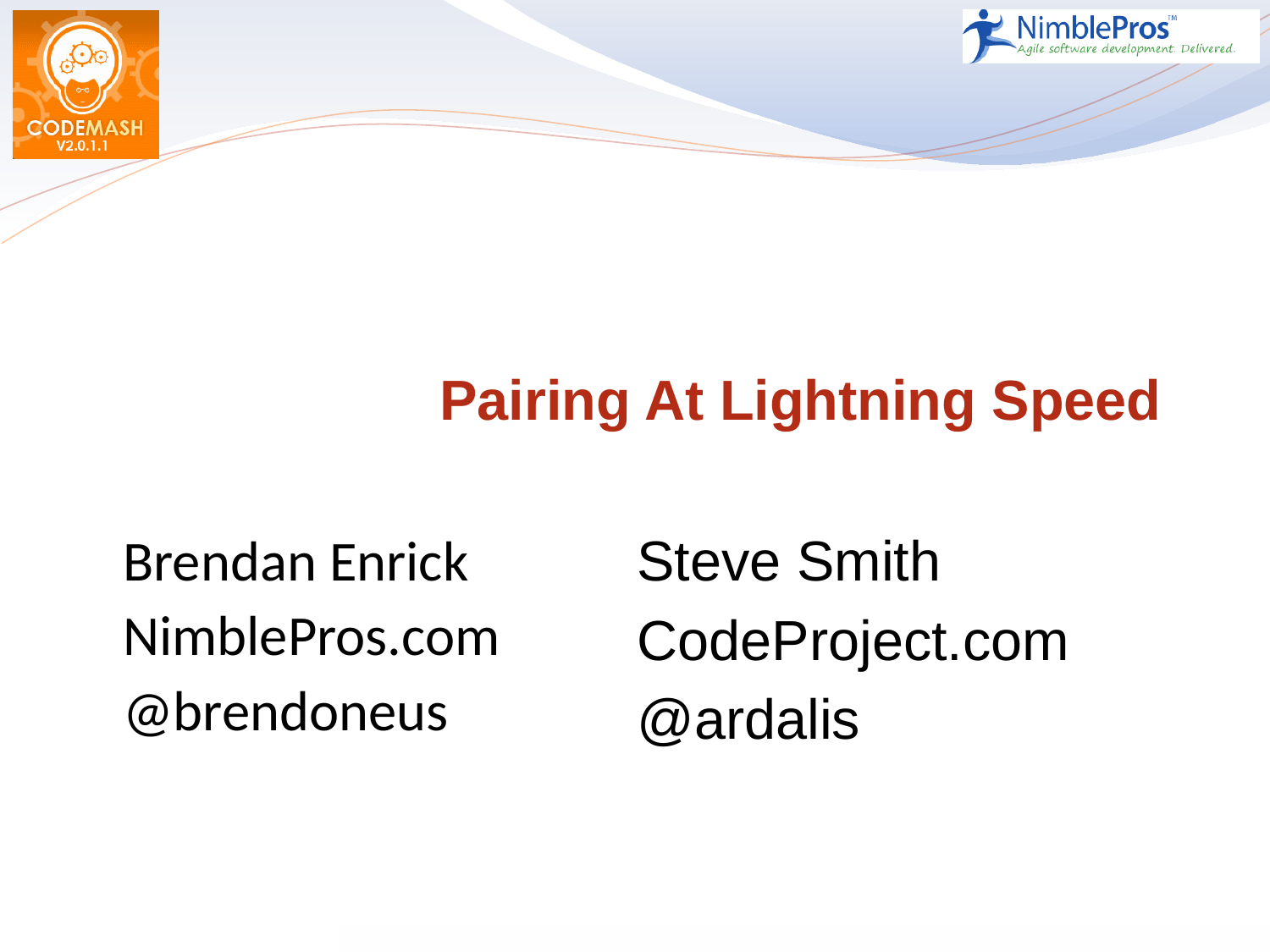

# Pairing At Lightning Speed
Brendan Enrick
NimblePros.com
@brendoneus
Steve Smith
CodeProject.com
@ardalis